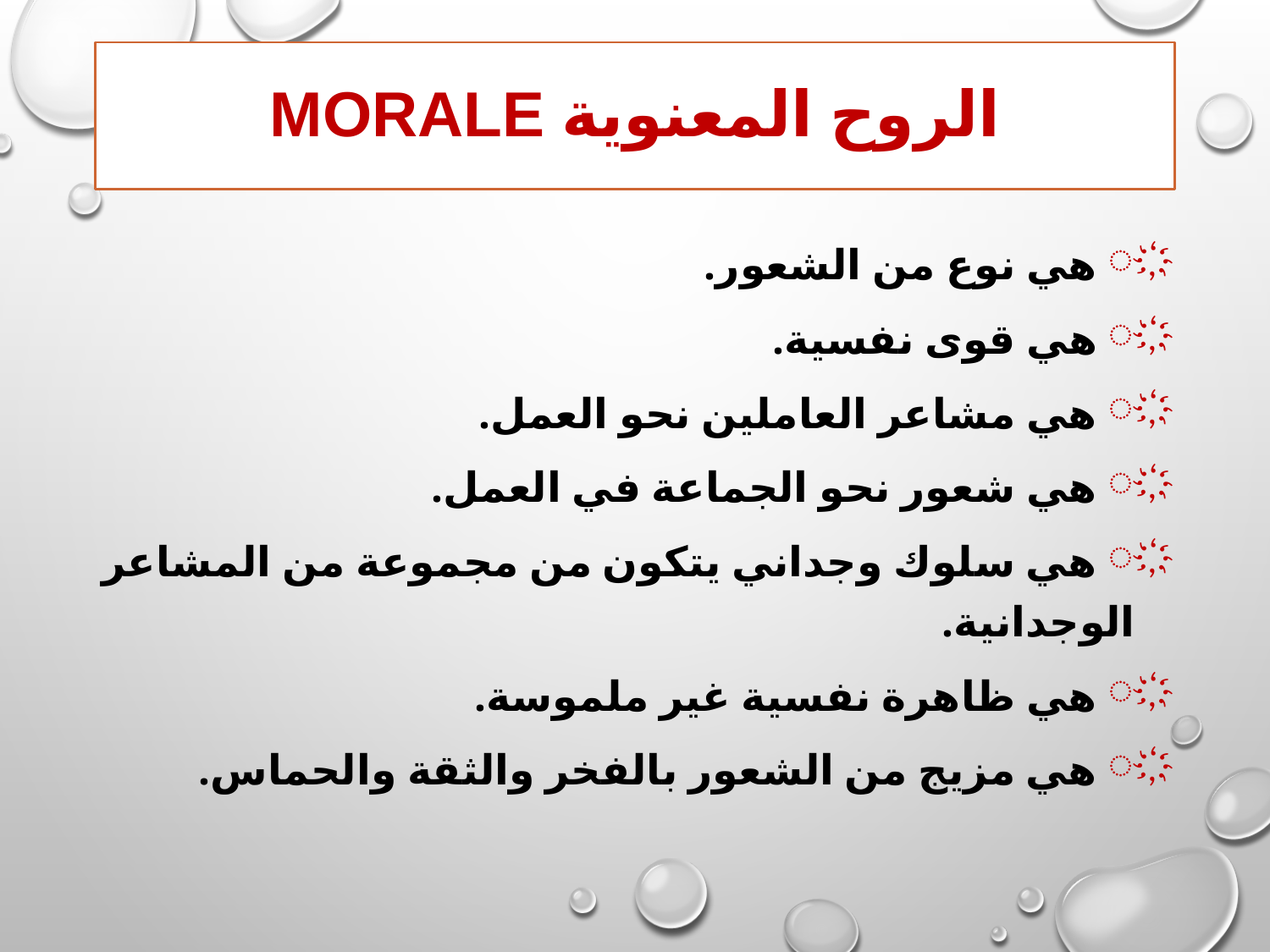

# الروح المعنوية morale
 هي نوع من الشعور.
 هي قوى نفسية.
 هي مشاعر العاملين نحو العمل.
 هي شعور نحو الجماعة في العمل.
 هي سلوك وجداني يتكون من مجموعة من المشاعر الوجدانية.
 هي ظاهرة نفسية غير ملموسة.
 هي مزيج من الشعور بالفخر والثقة والحماس.